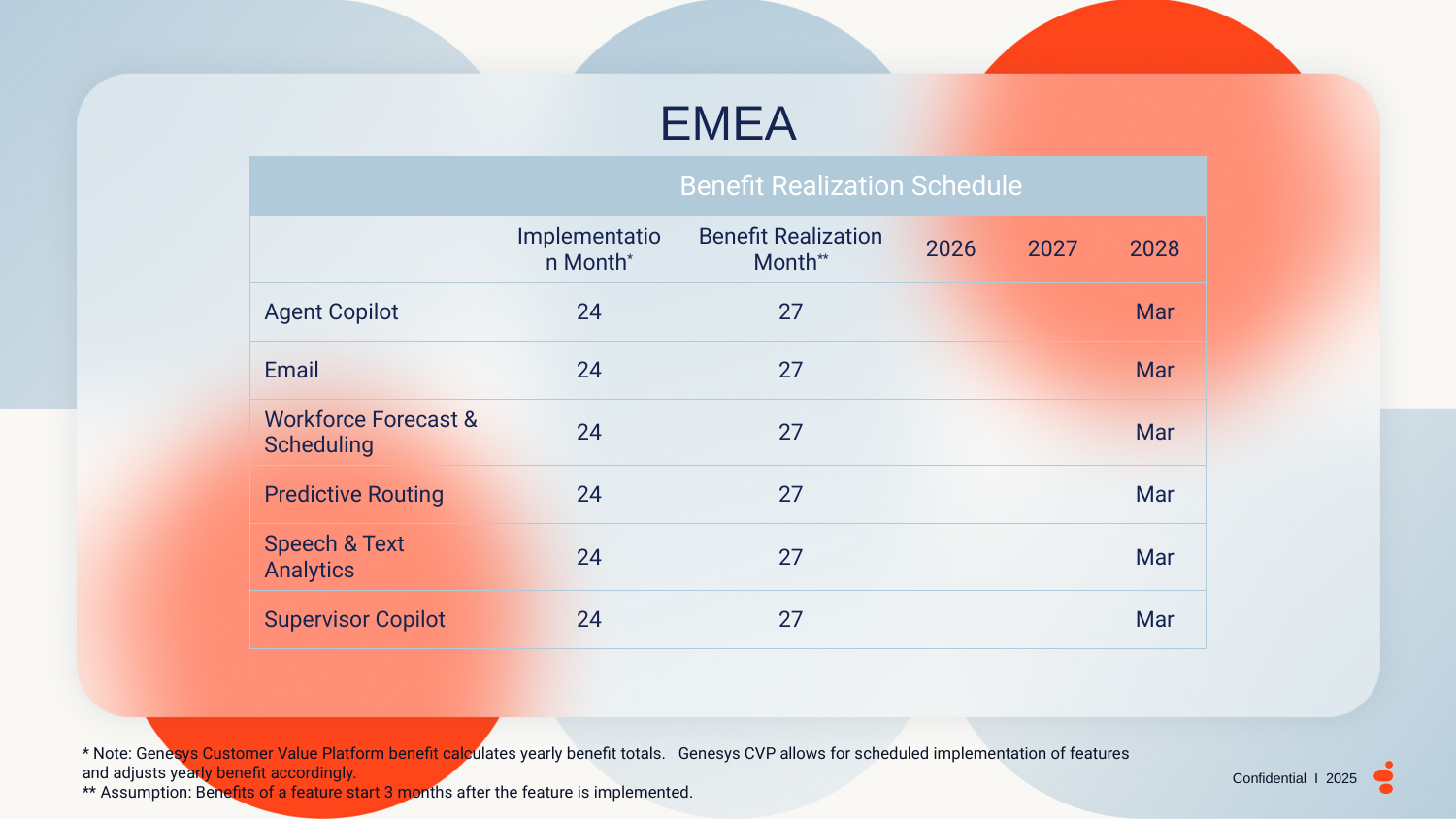

EMEA
|  | Benefit Realization Schedule |  |  |  |  |
| --- | --- | --- | --- | --- | --- |
|  | Implementation Month\* | Benefit Realization Month\*\* | 2026 | 2027 | 2028 |
| Agent Copilot | 24 | 27 |  |  | Mar |
| Email | 24 | 27 |  |  | Mar |
| Workforce Forecast & Scheduling | 24 | 27 |  |  | Mar |
| Predictive Routing | 24 | 27 |  |  | Mar |
| Speech & Text Analytics | 24 | 27 |  |  | Mar |
| Supervisor Copilot | 24 | 27 |  |  | Mar |
* Note: Genesys Customer Value Platform benefit calculates yearly benefit totals.   Genesys CVP allows for scheduled implementation of features and adjusts yearly benefit accordingly.
** Assumption: Benefits of a feature start 3 months after the feature is implemented.